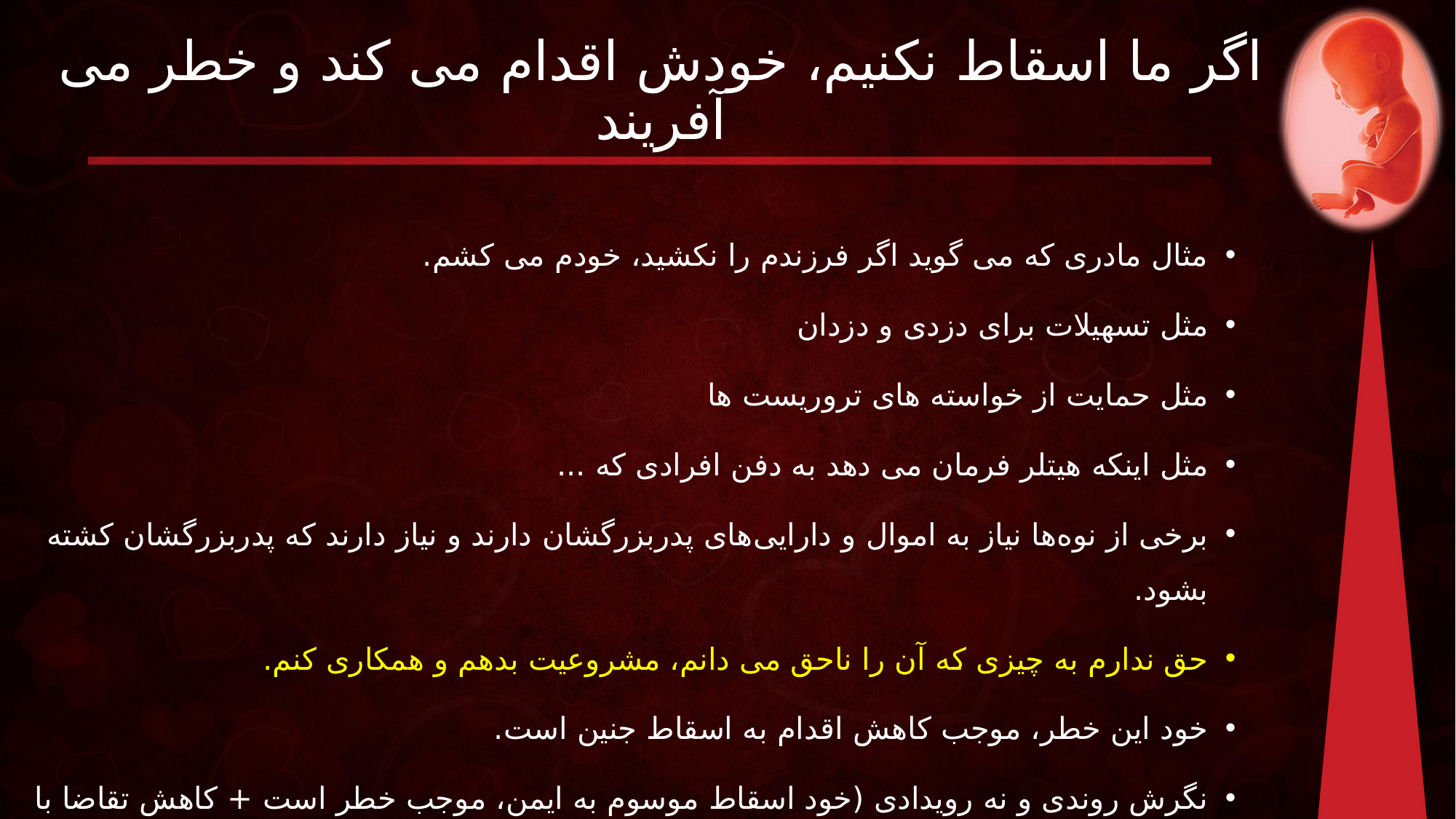

# اگر ما اسقاط نکنیم، خودش اقدام می کند و خطر می آفریند
مثال مادری که می گوید اگر فرزندم را نکشید، خودم می کشم.
مثل تسهیلات برای دزدی و دزدان
مثل حمایت از خواسته های تروریست ها
مثل اینکه هیتلر فرمان می دهد به دفن افرادی که ...
برخی از نوه‌ها نیاز به اموال و دارایی‌های پدربزرگشان دارند و نیاز دارند که پدربزرگشان کشته بشود.
حق ندارم به چیزی که آن را ناحق می دانم، مشروعیت بدهم و همکاری کنم.
خود این خطر، موجب کاهش اقدام به اسقاط جنین است.
نگرش روندی و نه رویدادی (خود اسقاط موسوم به ایمن، موجب خطر است + کاهش تقاضا با منع قانونی)